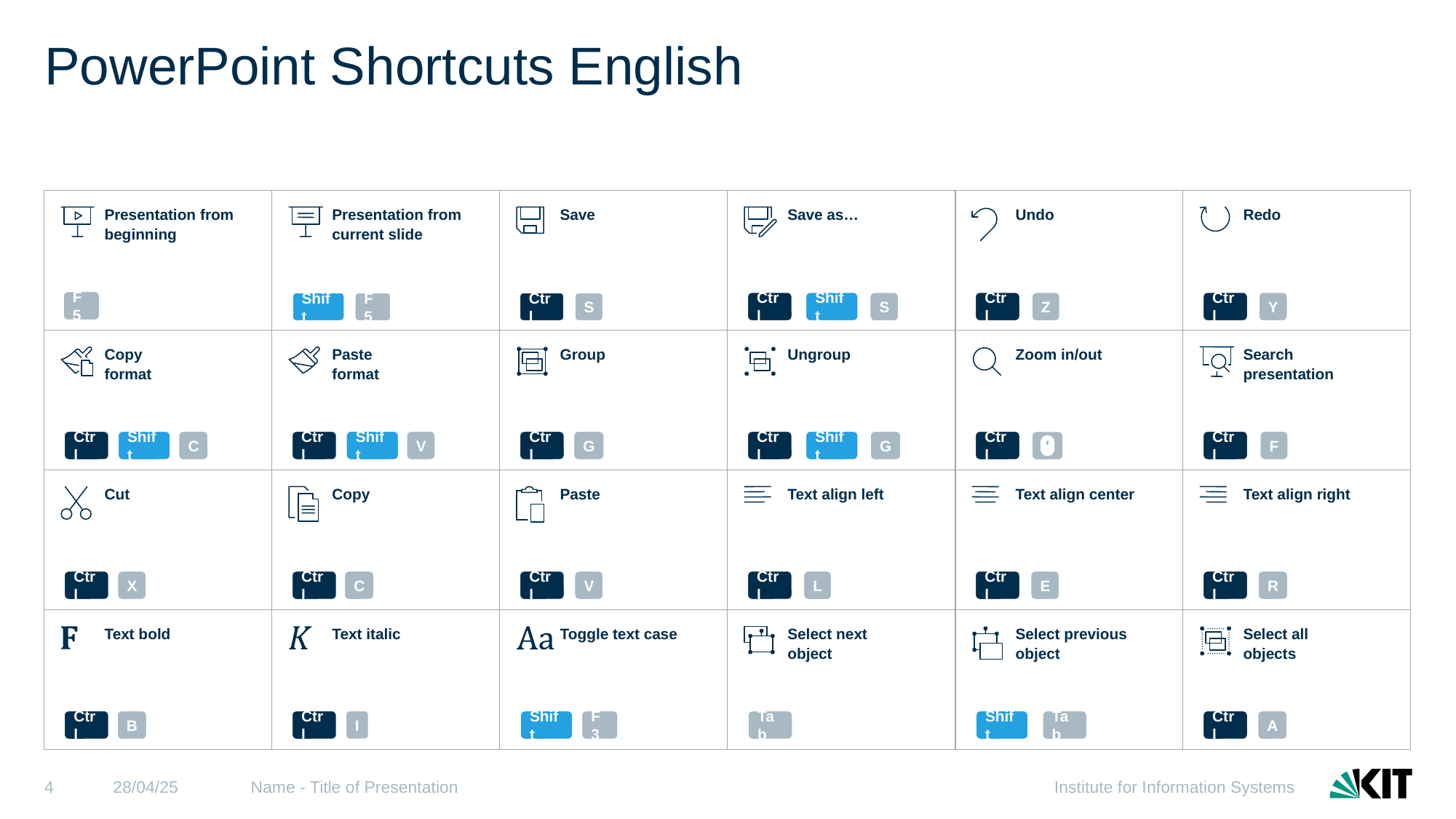

# PowerPoint Shortcuts English
Redo
Presentation from beginning
Presentation from current slide
Save
Save as…
Undo

F5
Ctrl
Shift
Ctrl
Ctrl
Z
S
Y
Shift
F5
Ctrl
S
Copy
format
Paste
format
Group
Ungroup
Zoom in/out
Search
presentation

Ctrl
Shift
C
Ctrl
Shift
V
Ctrl
G
Ctrl
Shift
G
Ctrl
Ctrl
F

Cut
Copy
Paste
Text align left
Text align center
Text align right

Ctrl
X
Ctrl
C
Ctrl
V
Ctrl
Ctrl
Ctrl
R
L
E
Text bold
Text italic
Toggle text case
Select next
object
Select previous object
Select all
objects

Tab
Tab
A
Ctrl
B
Ctrl
Shift
F3
Shift
Ctrl
I
4
28/04/25
Name - Title of Presentation